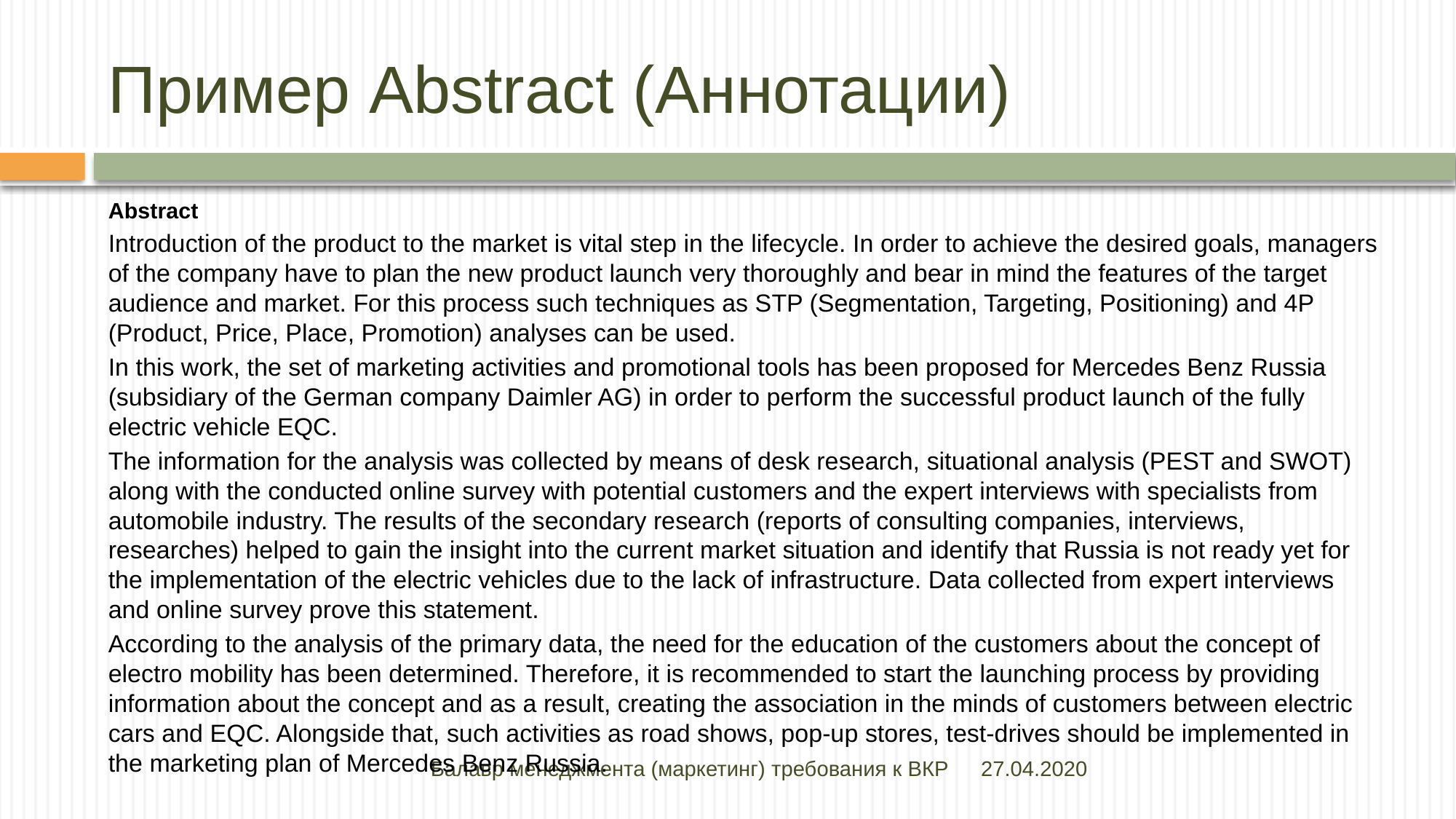

# Пример Abstract (Аннотации)
Abstract
Introduction of the product to the market is vital step in the lifecycle. In order to achieve the desired goals, managers of the company have to plan the new product launch very thoroughly and bear in mind the features of the target audience and market. For this process such techniques as STP (Segmentation, Targeting, Positioning) and 4P (Product, Price, Place, Promotion) analyses can be used.
In this work, the set of marketing activities and promotional tools has been proposed for Mercedes Benz Russia (subsidiary of the German company Daimler AG) in order to perform the successful product launch of the fully electric vehicle EQC.
The information for the analysis was collected by means of desk research, situational analysis (PEST and SWOT) along with the conducted online survey with potential customers and the expert interviews with specialists from automobile industry. The results of the secondary research (reports of consulting companies, interviews, researches) helped to gain the insight into the current market situation and identify that Russia is not ready yet for the implementation of the electric vehicles due to the lack of infrastructure. Data collected from expert interviews and online survey prove this statement.
According to the analysis of the primary data, the need for the education of the customers about the concept of electro mobility has been determined. Therefore, it is recommended to start the launching process by providing information about the concept and as a result, creating the association in the minds of customers between electric cars and EQC. Alongside that, such activities as road shows, pop-up stores, test-drives should be implemented in the marketing plan of Mercedes Benz Russia.

Балавр менеджмента (маркетинг) требования к ВКР
27.04.2020